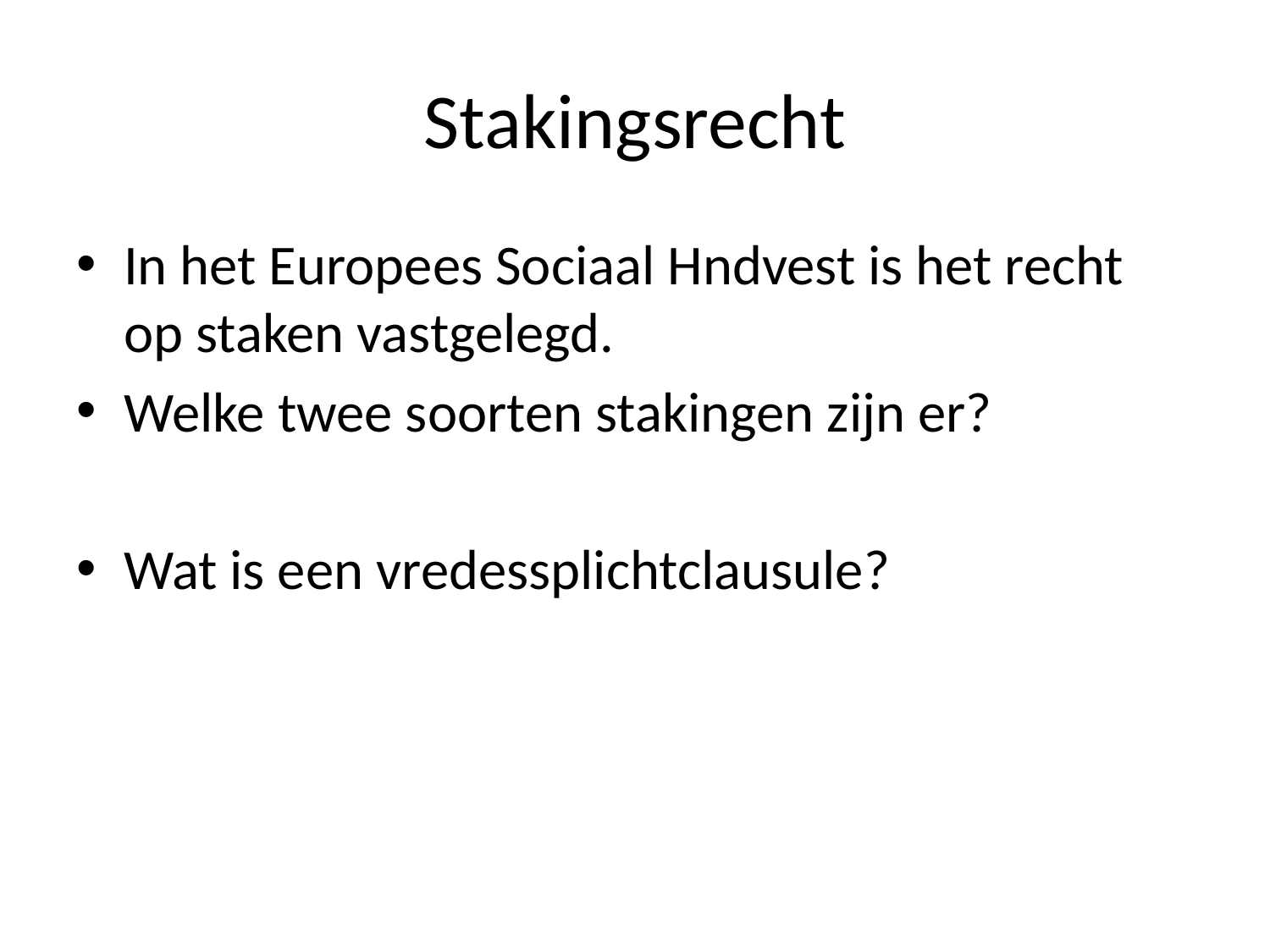

# Stakingsrecht
In het Europees Sociaal Hndvest is het recht op staken vastgelegd.
Welke twee soorten stakingen zijn er?

Wat is een vredessplichtclausule?